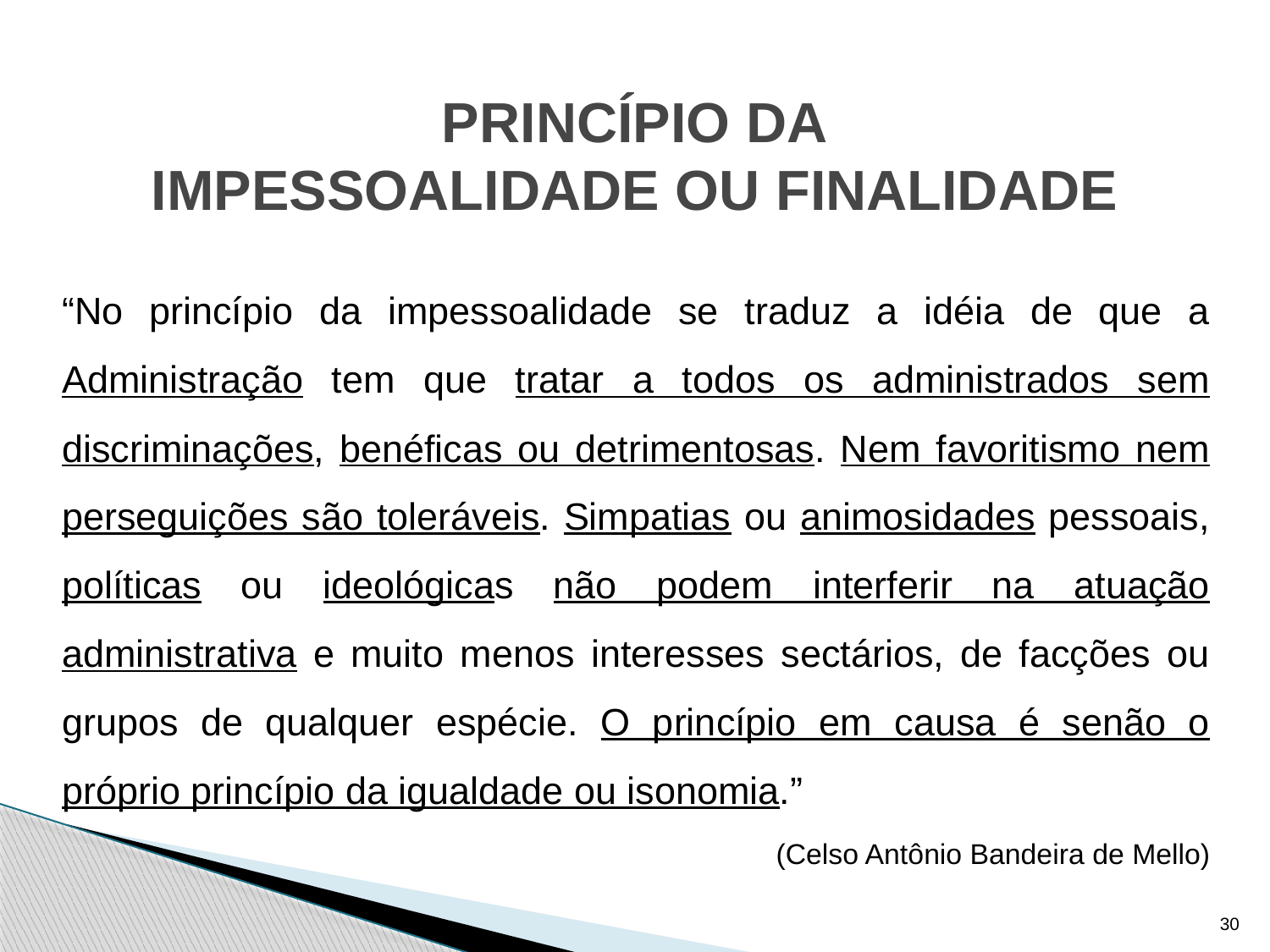

# PRINCÍPIO DA IMPESSOALIDADE OU FINALIDADE
	“No princípio da impessoalidade se traduz a idéia de que a Administração tem que tratar a todos os administrados sem discriminações, benéficas ou detrimentosas. Nem favoritismo nem perseguições são toleráveis. Simpatias ou animosidades pessoais, políticas ou ideológicas não podem interferir na atuação administrativa e muito menos interesses sectários, de facções ou grupos de qualquer espécie. O princípio em causa é senão o próprio princípio da igualdade ou isonomia.”
(Celso Antônio Bandeira de Mello)
30